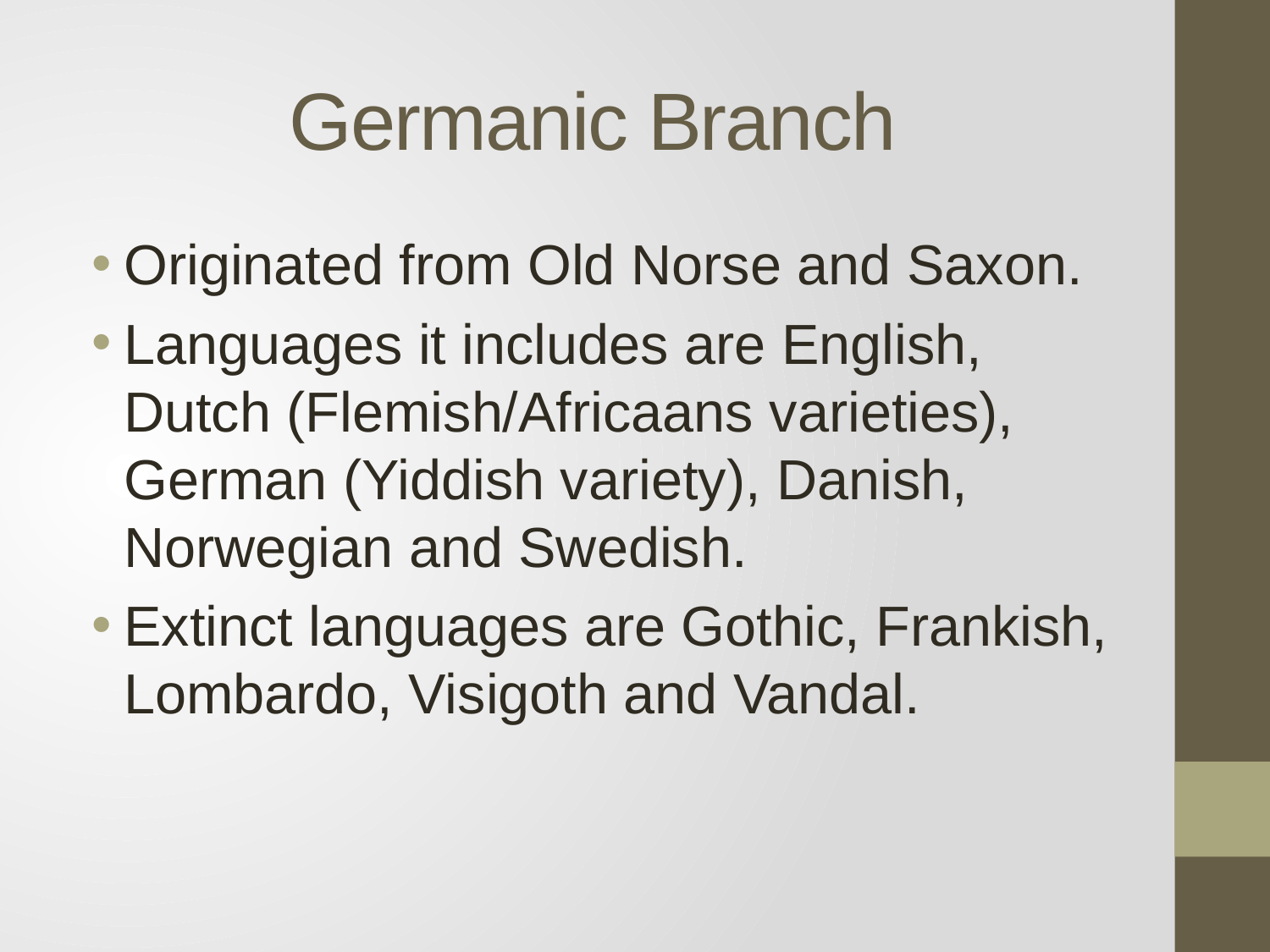

# Germanic Branch
Originated from Old Norse and Saxon.
Languages it includes are English, Dutch (Flemish/Africaans varieties), German (Yiddish variety), Danish, Norwegian and Swedish.
Extinct languages are Gothic, Frankish, Lombardo, Visigoth and Vandal.